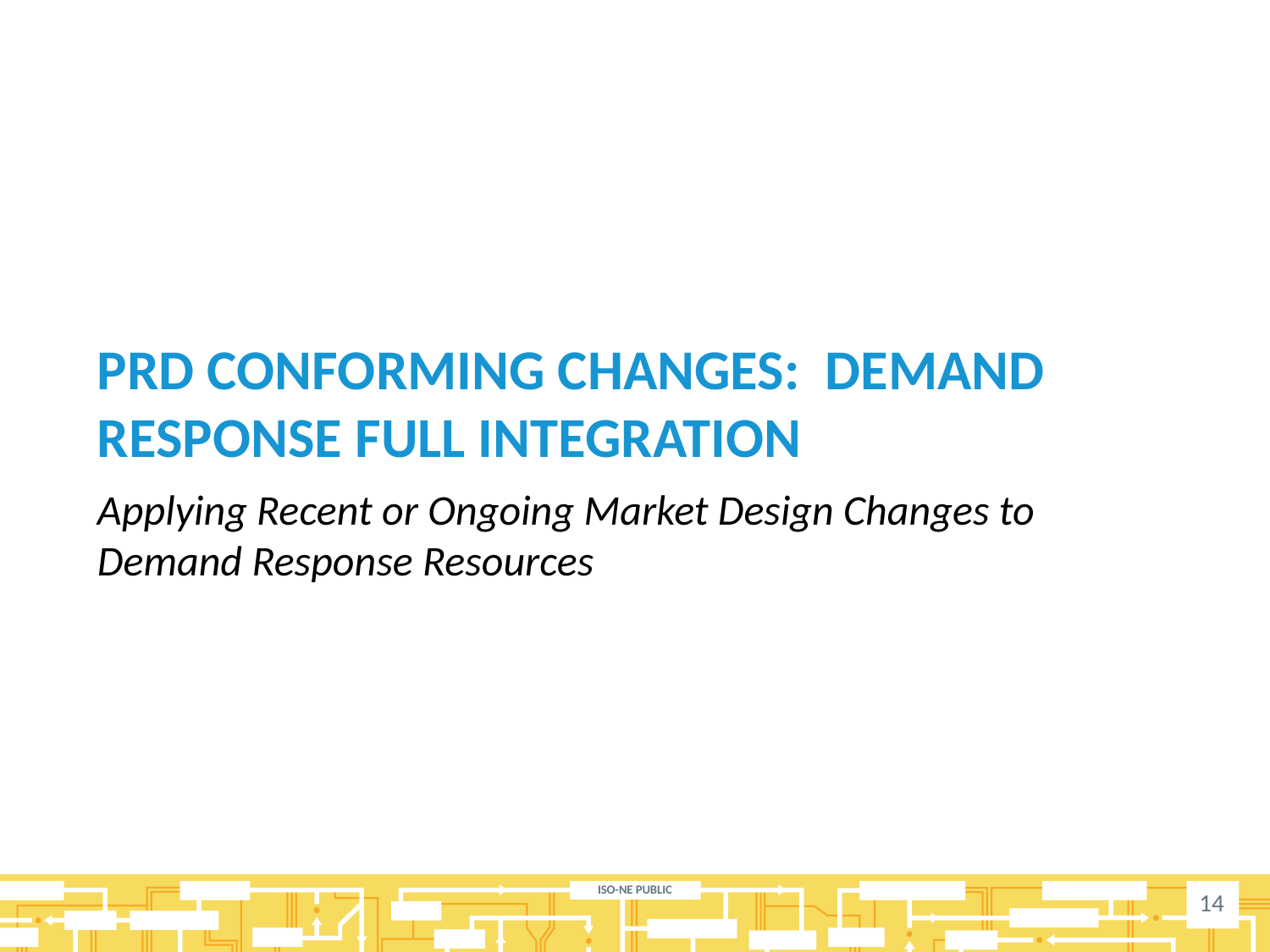

# PRD Conforming Changes:  Demand Response Full integration
Applying Recent or Ongoing Market Design Changes to Demand Response Resources
14